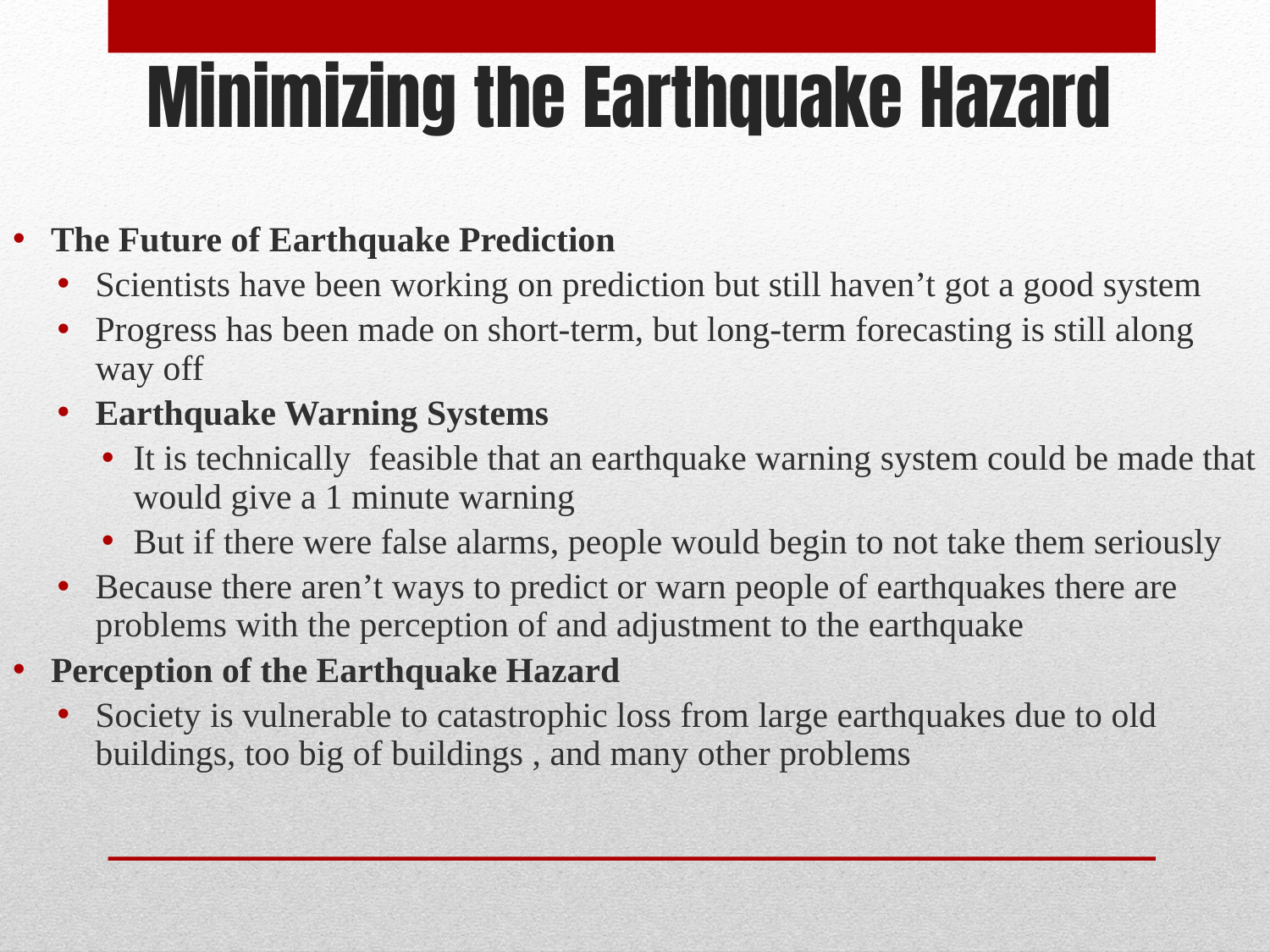

# Minimizing the Earthquake Hazard
The Future of Earthquake Prediction
Scientists have been working on prediction but still haven’t got a good system
Progress has been made on short-term, but long-term forecasting is still along way off
Earthquake Warning Systems
It is technically  feasible that an earthquake warning system could be made that would give a 1 minute warning
But if there were false alarms, people would begin to not take them seriously
Because there aren’t ways to predict or warn people of earthquakes there are problems with the perception of and adjustment to the earthquake
Perception of the Earthquake Hazard
Society is vulnerable to catastrophic loss from large earthquakes due to old buildings, too big of buildings , and many other problems